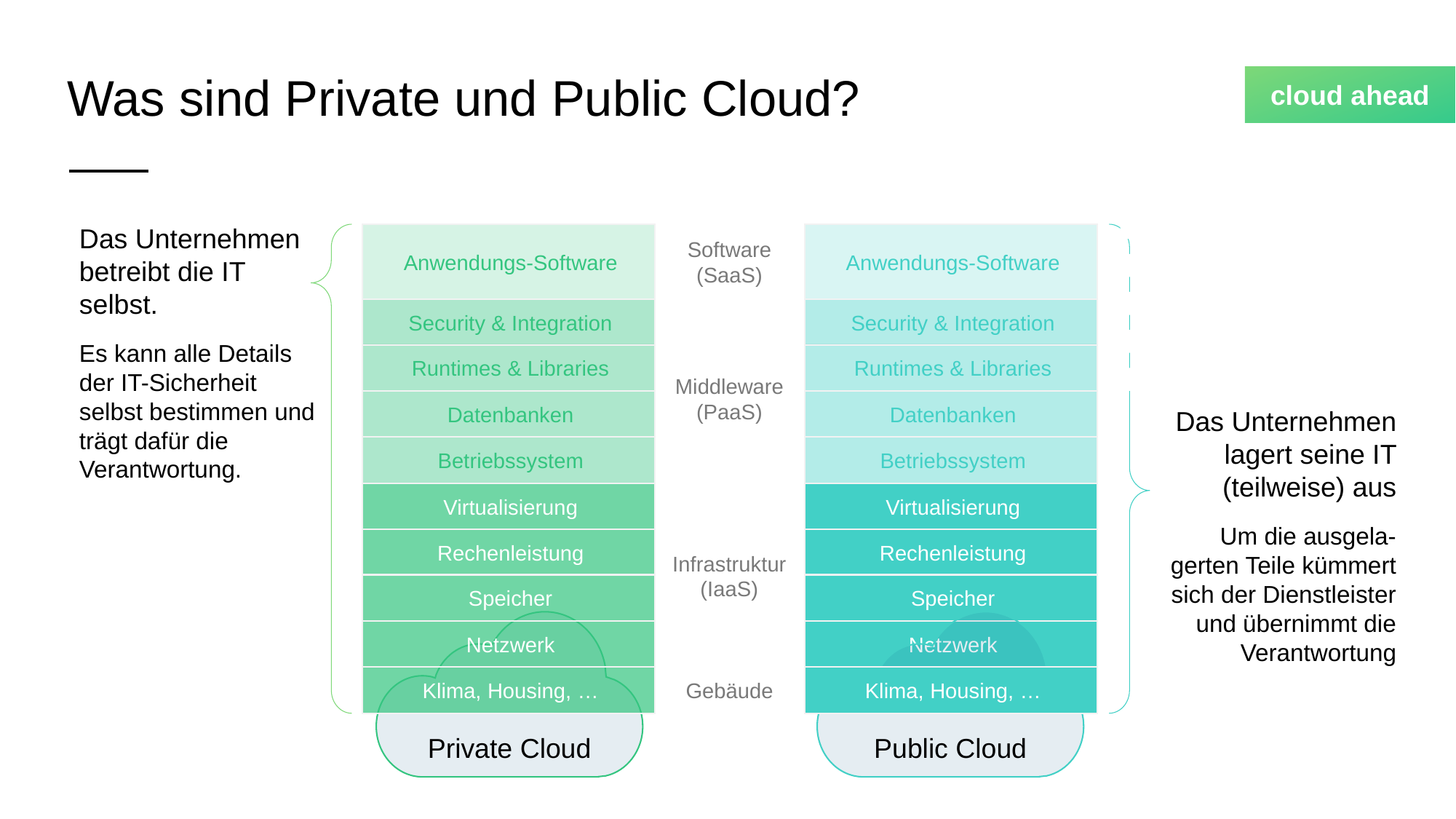

# Was sind Private und Public Cloud?
Das Unternehmen betreibt die IT selbst.
Es kann alle Details der IT-Sicherheit selbst bestimmen und trägt dafür die Verantwortung.

Anwendungs-Software
Security & Integration
Runtimes & Libraries
Datenbanken
Betriebssystem
Virtualisierung
Rechenleistung
Speicher
Private Cloud
Netzwerk
Klima, Housing, …
Anwendungs-Software
Security & Integration
Runtimes & Libraries
Datenbanken
Betriebssystem
Virtualisierung
Rechenleistung
Speicher
Public Cloud
Netzwerk
Klima, Housing, …

Software
(SaaS)
Middleware
(PaaS)
Das Unternehmen lagert seine IT (teilweise) aus
Um die ausgela-gerten Teile kümmert sich der Dienstleister und übernimmt die Verantwortung
Infrastruktur
(IaaS)
Gebäude